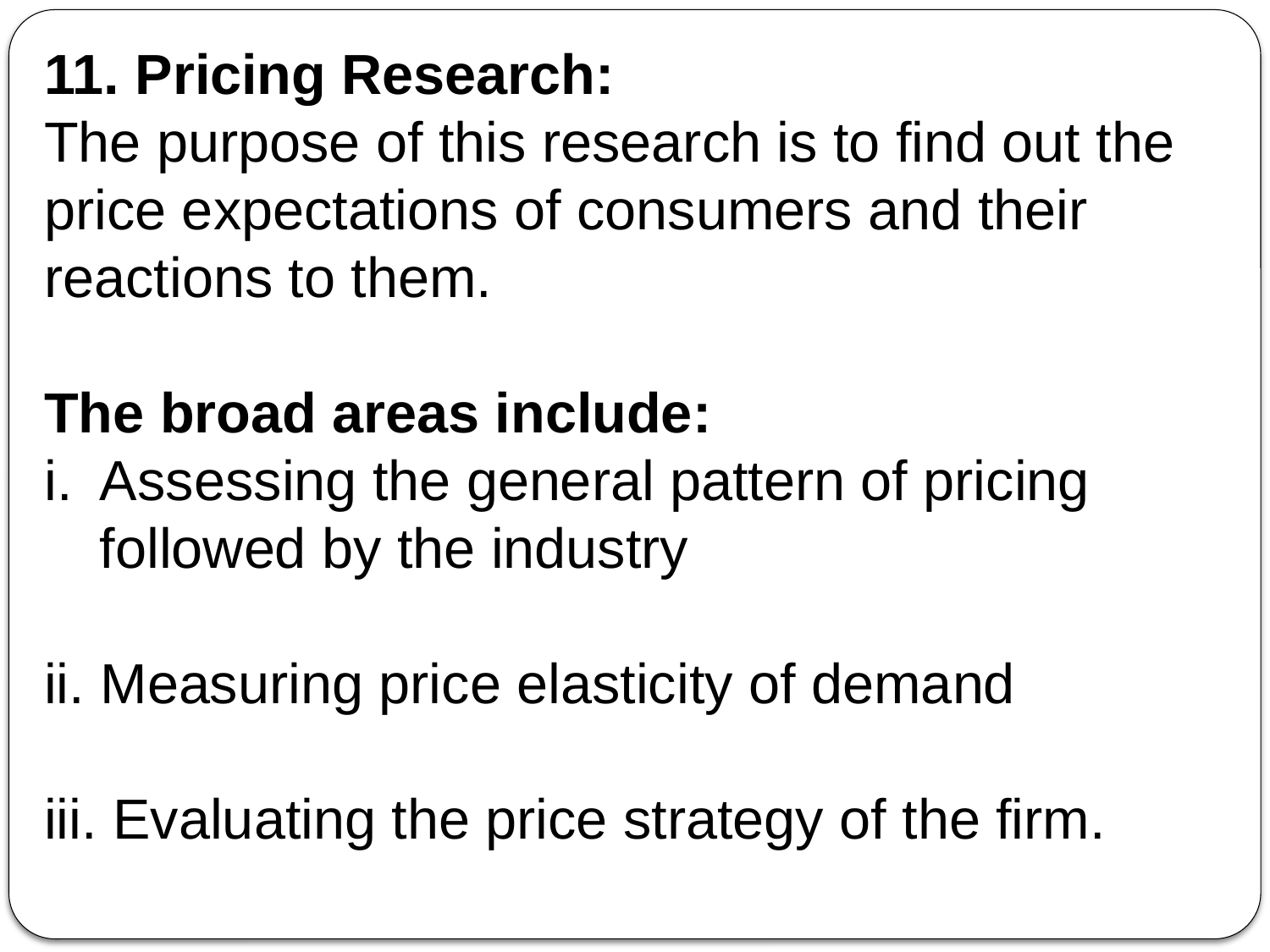

11. Pricing Research:
The purpose of this research is to find out the price expectations of consumers and their reactions to them.

The broad areas include:
Assessing the general pattern of pricing followed by the industry

ii. Measuring price elasticity of demand

iii. Evaluating the price strategy of the firm.